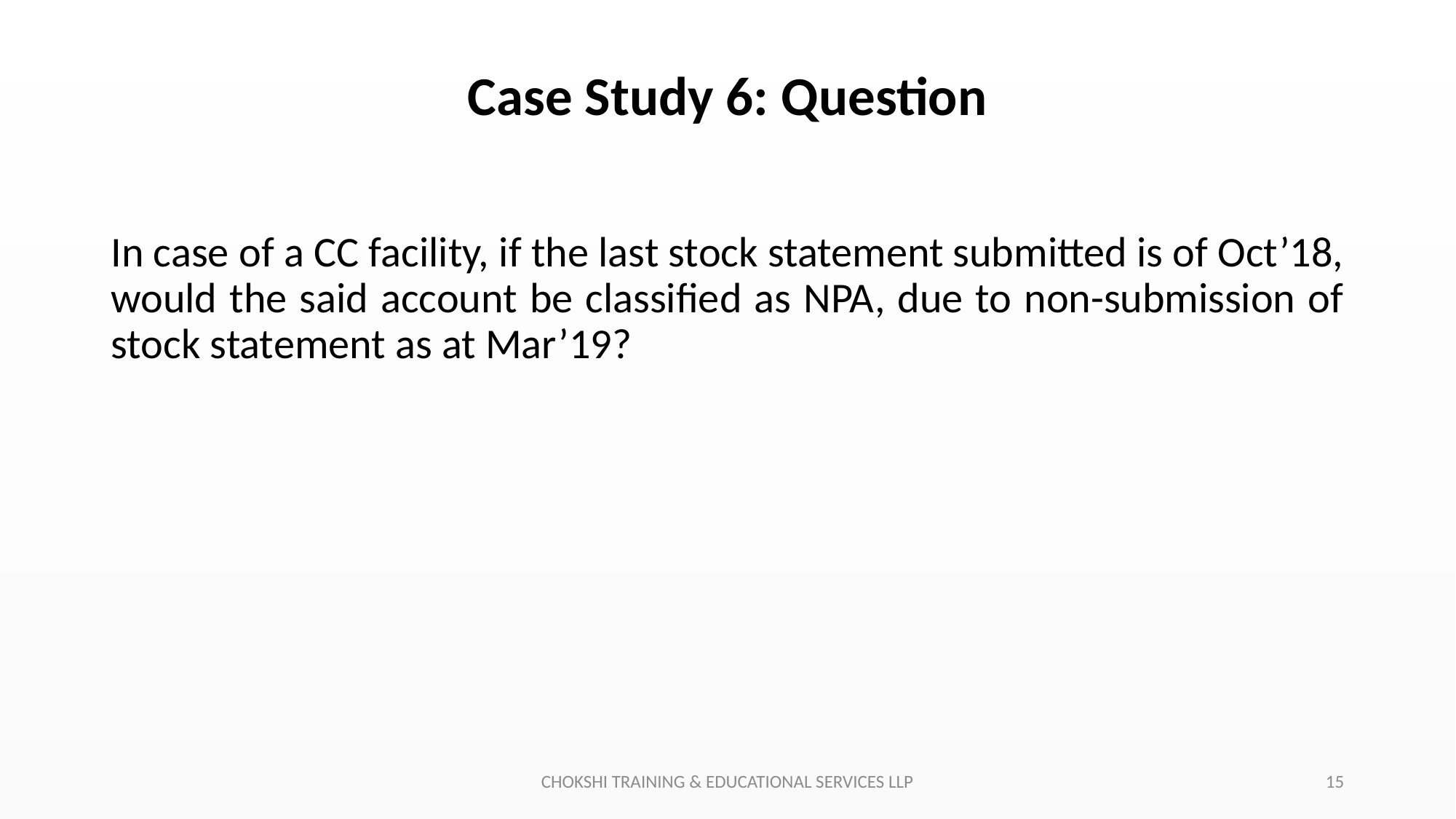

# Case Study 6: Question
In case of a CC facility, if the last stock statement submitted is of Oct’18, would the said account be classified as NPA, due to non-submission of stock statement as at Mar’19?

CHOKSHI TRAINING & EDUCATIONAL SERVICES LLP
15